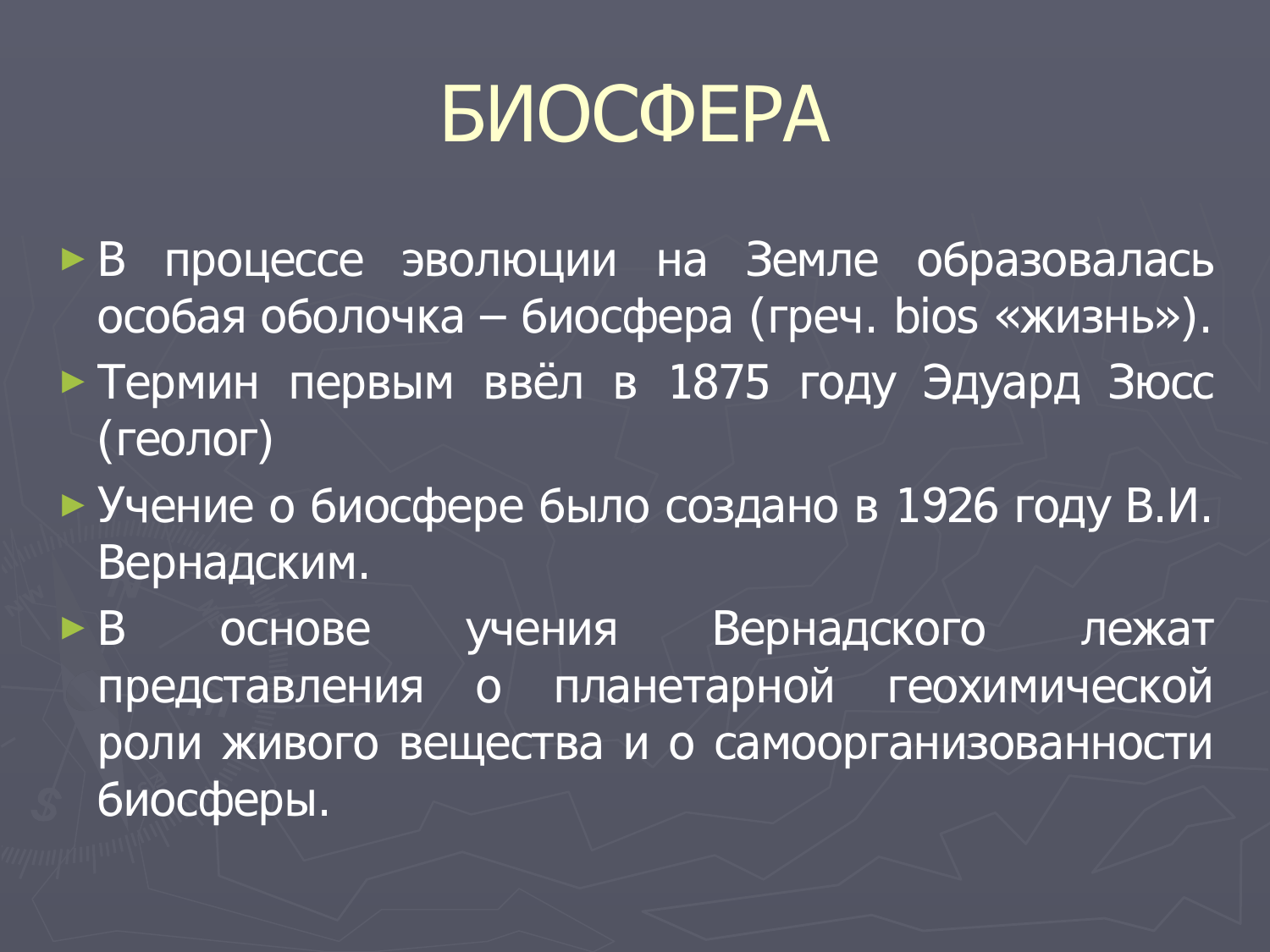

# БИОСФЕРА
В процессе эволюции на Земле образовалась особая оболочка – биосфера (греч. bios «жизнь»).
Термин первым ввёл в 1875 году Эдуард Зюсс (геолог)
Учение о биосфере было создано в 1926 году В.И. Вернадским.
В основе учения Вернадского лежат представления о планетарной геохимической роли живого вещества и о самоорганизованности биосферы.